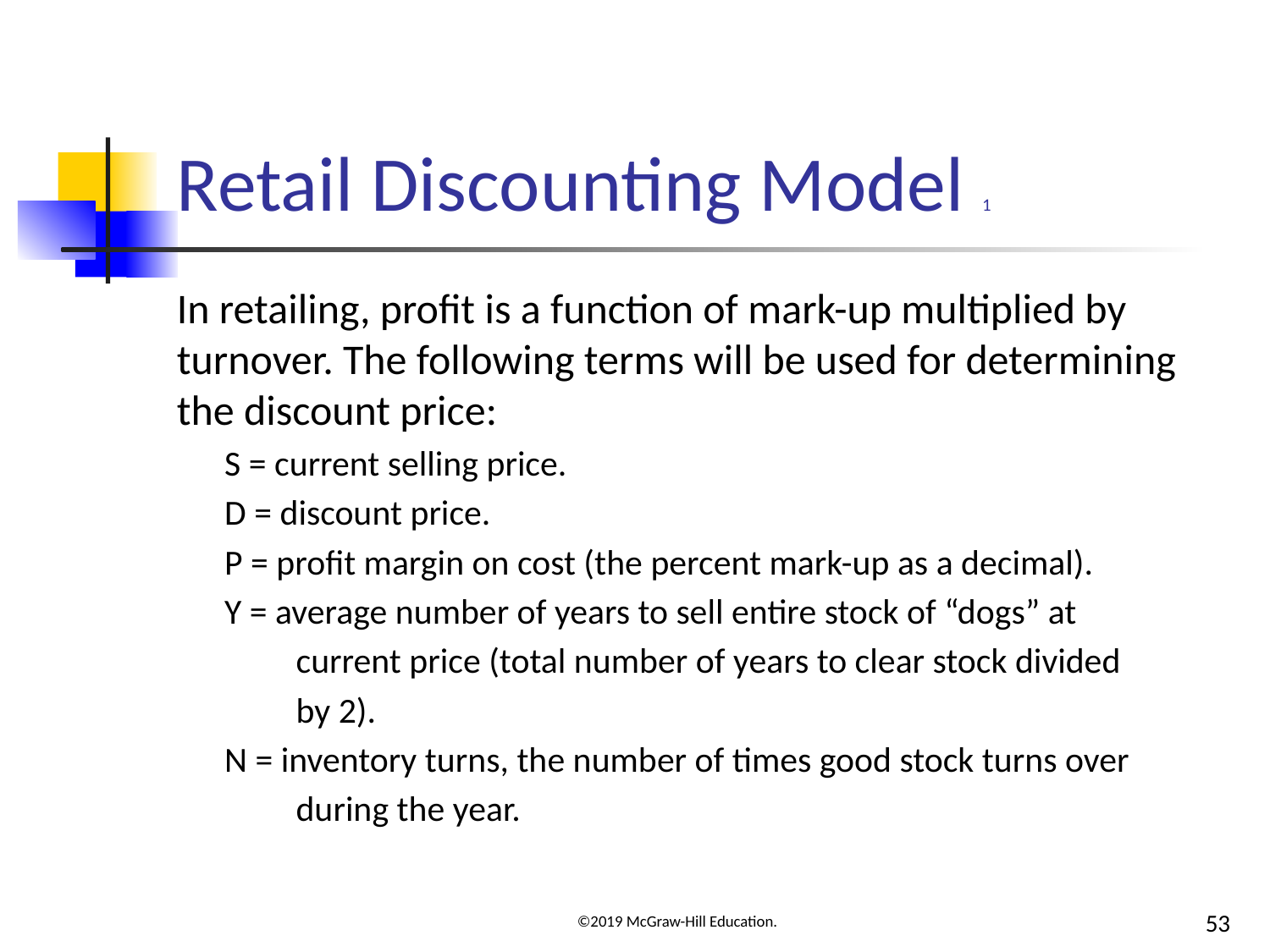

# Retail Discounting Model 1
In retailing, profit is a function of mark-up multiplied by turnover. The following terms will be used for determining the discount price:
S = current selling price.
D = discount price.
P = profit margin on cost (the percent mark-up as a decimal).
Y = average number of years to sell entire stock of “dogs” at
current price (total number of years to clear stock divided
by 2).
N = inventory turns, the number of times good stock turns over
during the year.